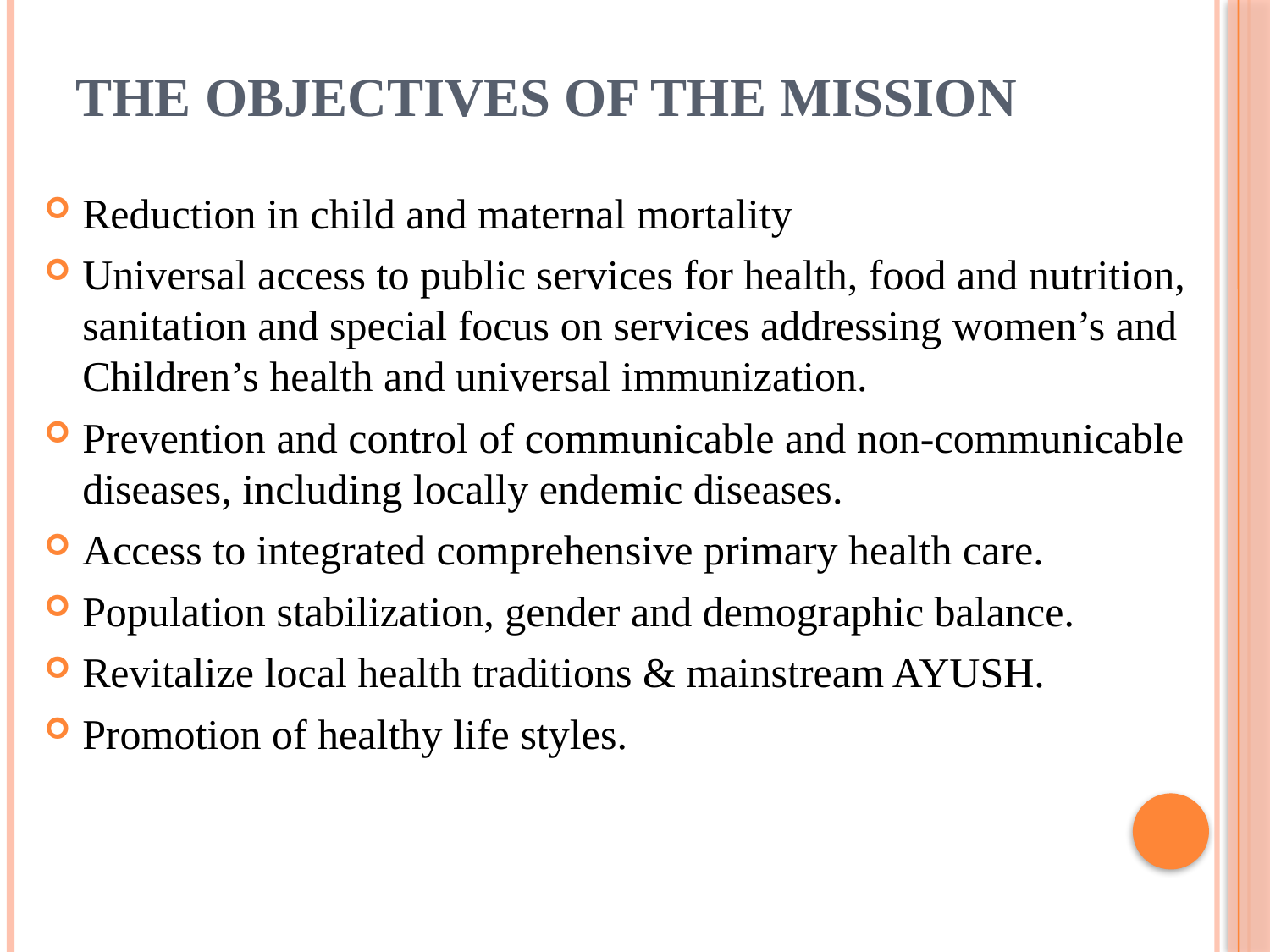

# The Objectives of the Mission
Reduction in child and maternal mortality
Universal access to public services for health, food and nutrition, sanitation and special focus on services addressing women’s and Children’s health and universal immunization.
Prevention and control of communicable and non-communicable diseases, including locally endemic diseases.
Access to integrated comprehensive primary health care.
Population stabilization, gender and demographic balance.
Revitalize local health traditions & mainstream AYUSH.
Promotion of healthy life styles.